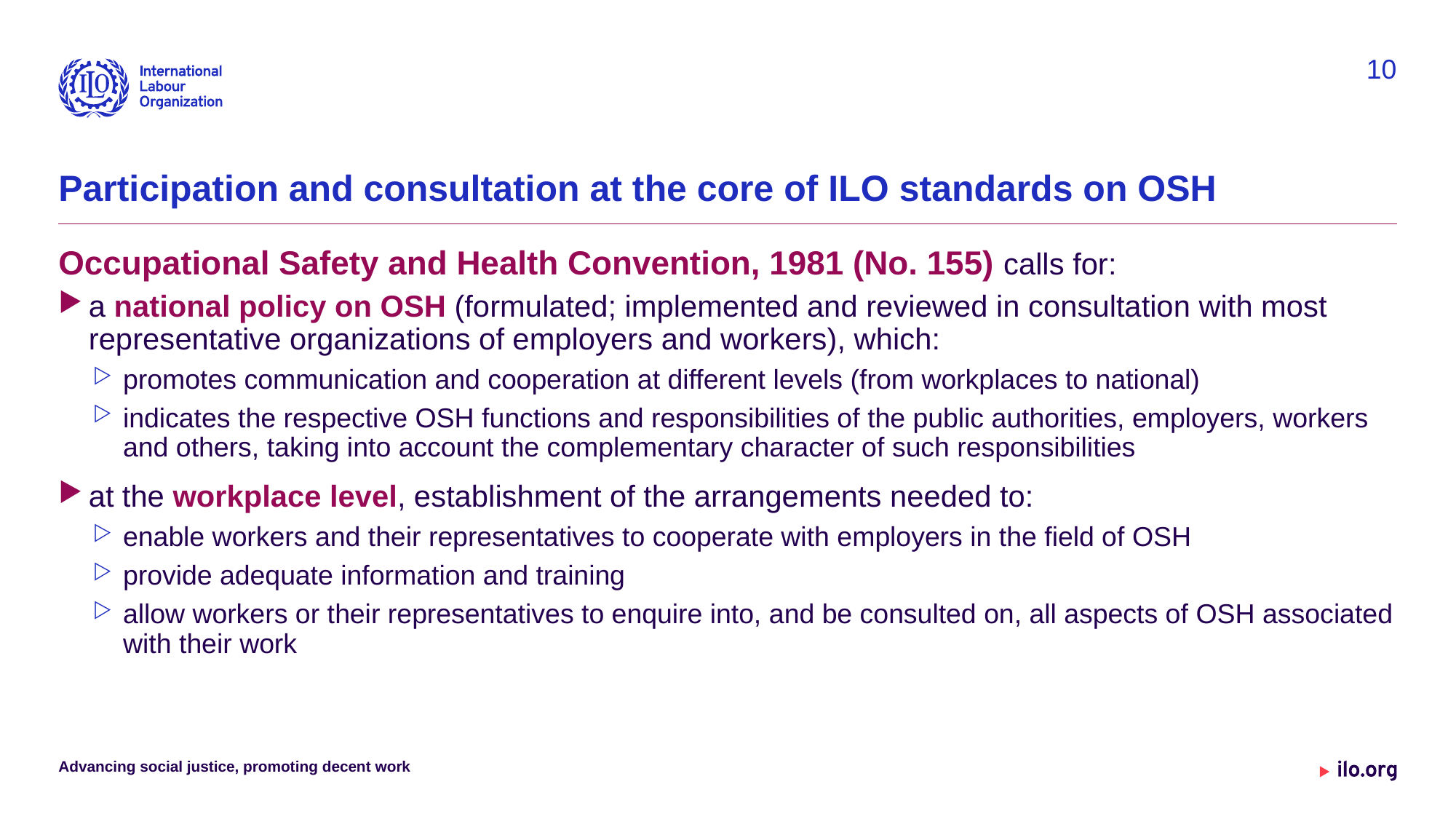

10
# Participation and consultation at the core of ILO standards on OSH
Occupational Safety and Health Convention, 1981 (No. 155) calls for:
a national policy on OSH (formulated; implemented and reviewed in consultation with most representative organizations of employers and workers), which:
promotes communication and cooperation at different levels (from workplaces to national)
indicates the respective OSH functions and responsibilities of the public authorities, employers, workers and others, taking into account the complementary character of such responsibilities
at the workplace level, establishment of the arrangements needed to:
enable workers and their representatives to cooperate with employers in the field of OSH
provide adequate information and training
allow workers or their representatives to enquire into, and be consulted on, all aspects of OSH associated with their work

Advancing social justice, promoting decent work
Date: Monday / 01 / October / 2019